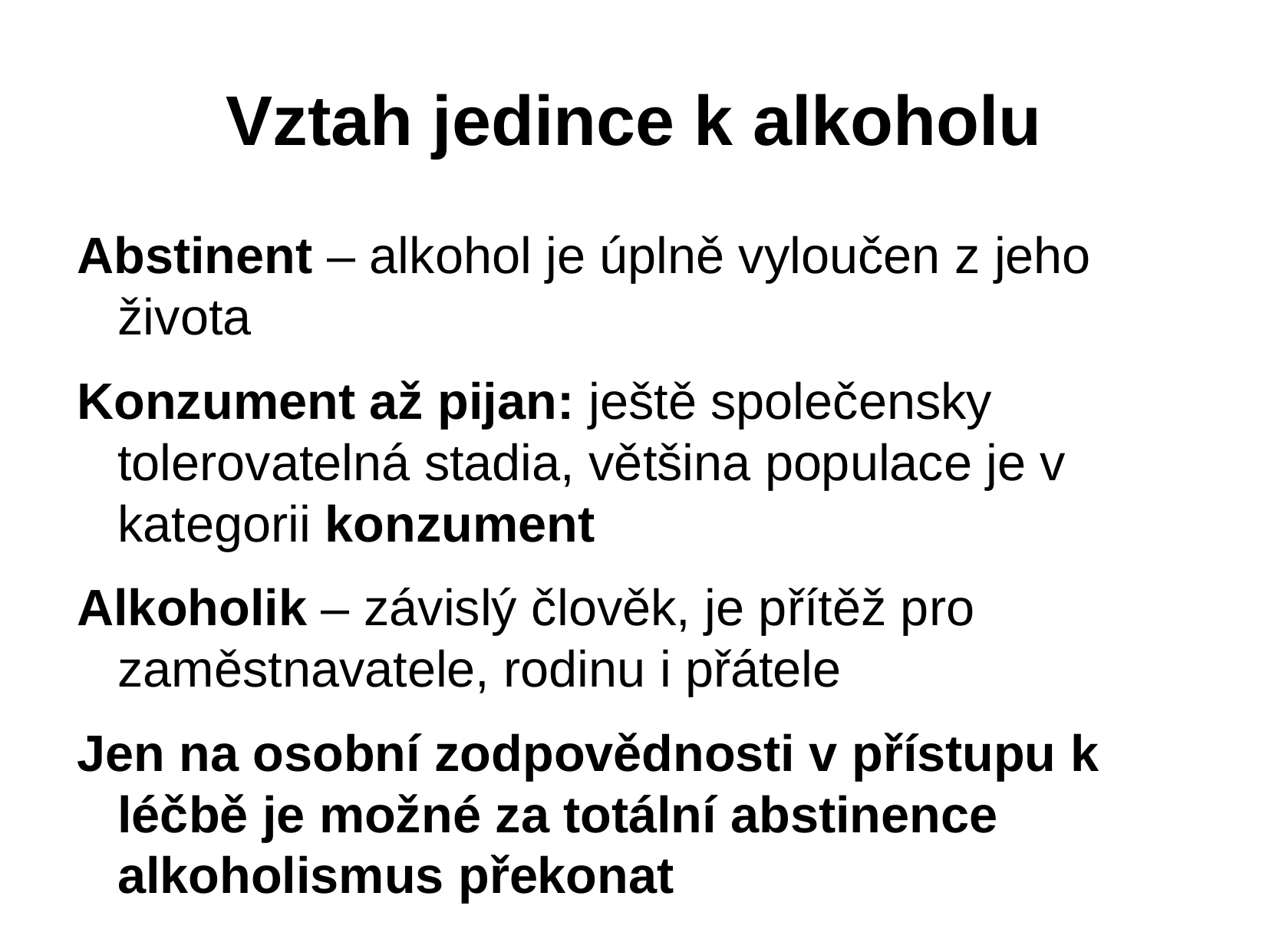

# Vztah jedince k alkoholu
Abstinent – alkohol je úplně vyloučen z jeho života
Konzument až pijan: ještě společensky tolerovatelná stadia, většina populace je v kategorii konzument
Alkoholik – závislý člověk, je přítěž pro zaměstnavatele, rodinu i přátele
Jen na osobní zodpovědnosti v přístupu k léčbě je možné za totální abstinence alkoholismus překonat